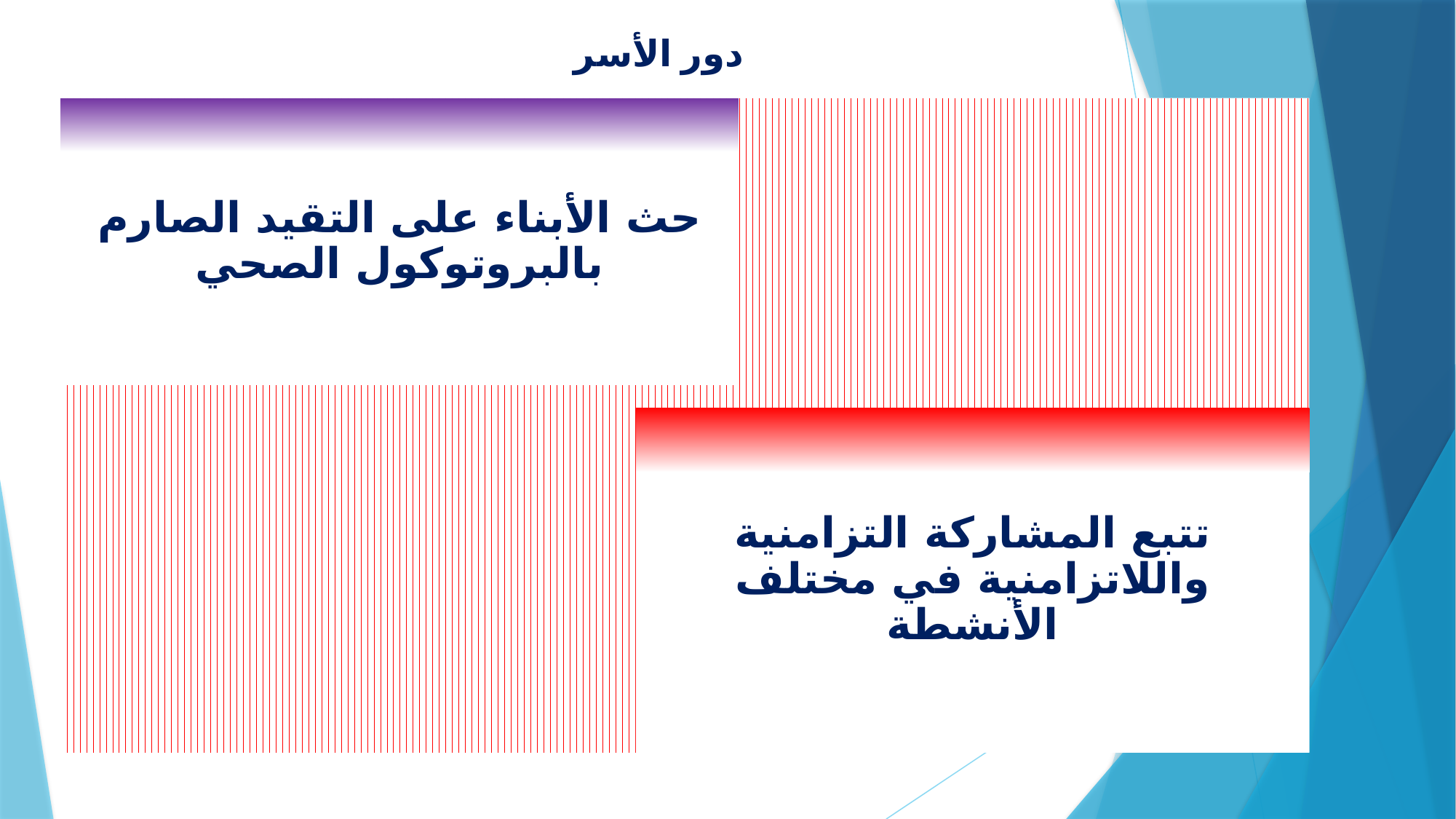

# دور الأسر
حث الأبناء على التقيد الصارم بالبروتوكول الصحي
تتبع المشاركة التزامنية واللاتزامنية في مختلف الأنشطة